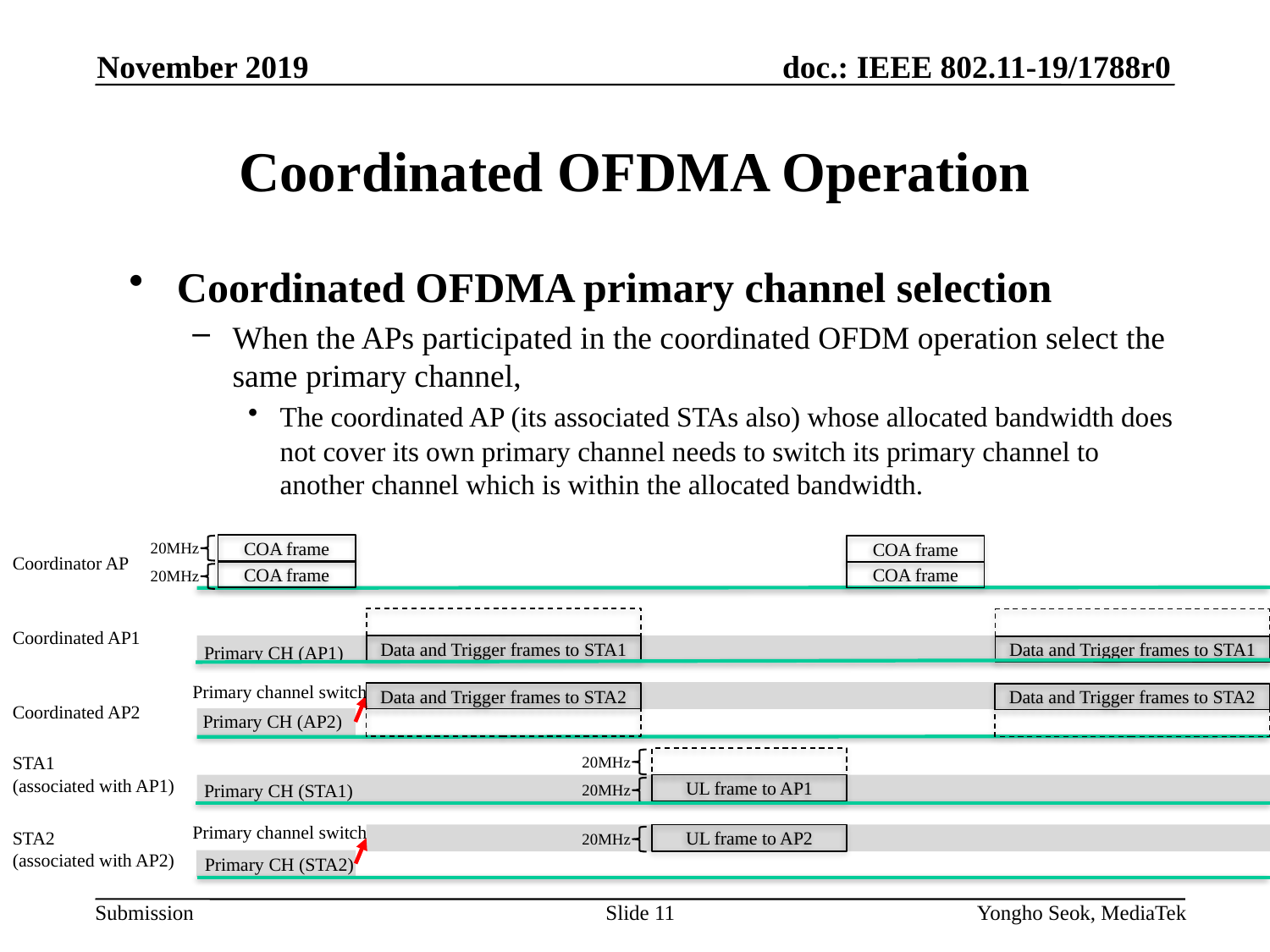

November 2019
# Coordinated OFDMA Operation

Coordinated OFDMA primary channel selection
When the APs participated in the coordinated OFDM operation select the same primary channel,
The coordinated AP (its associated STAs also) whose allocated bandwidth does not cover its own primary channel needs to switch its primary channel to another channel which is within the allocated bandwidth.
20MHz
COA frame

COA frame
Coordinator AP
20MHz
COA frame
COA frame

Coordinated AP1
Primary CH (AP1)

Data and Trigger frames to STA1
Data and Trigger frames to STA1
Primary channel switch

Data and Trigger frames to STA2
Data and Trigger frames to STA2
Coordinated AP2
Primary CH (AP2)

STA1
(associated with AP1)
20MHz

Primary CH (STA1)
20MHz
UL frame to AP1

Primary channel switch
STA2
(associated with AP2)
20MHz

UL frame to AP2

Primary CH (STA2)

Slide 11
Yongho Seok, MediaTek